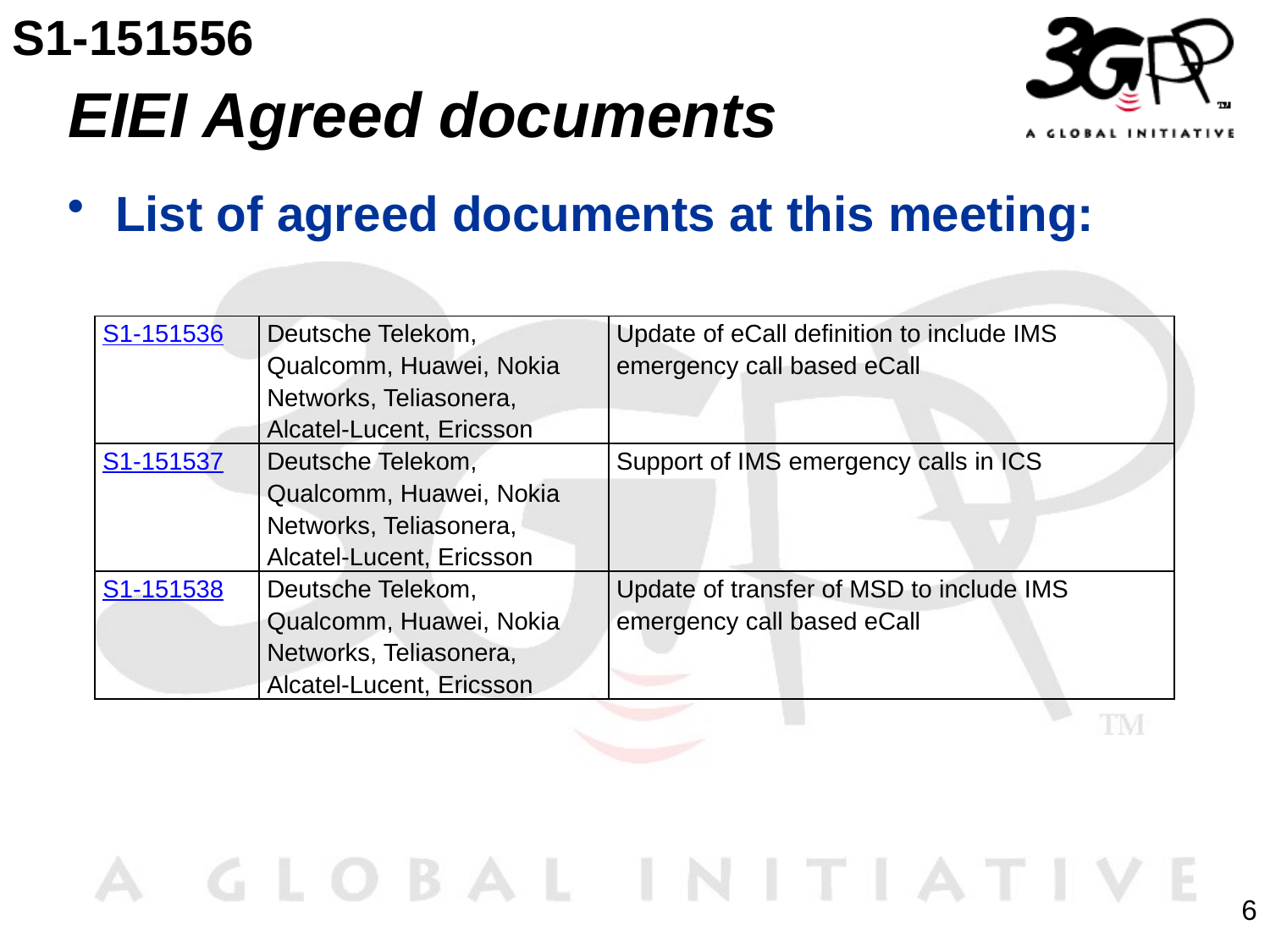

S1-151556
# EIEI Agreed documents
List of agreed documents at this meeting:

| S1-151536 | Deutsche Telekom, Qualcomm, Huawei, Nokia Networks, Teliasonera, Alcatel-Lucent, Ericsson | Update of eCall definition to include IMS emergency call based eCall |
| --- | --- | --- |
| S1-151537 | Deutsche Telekom, Qualcomm, Huawei, Nokia Networks, Teliasonera, Alcatel-Lucent, Ericsson | Support of IMS emergency calls in ICS |
| S1-151538 | Deutsche Telekom, Qualcomm, Huawei, Nokia Networks, Teliasonera, Alcatel-Lucent, Ericsson | Update of transfer of MSD to include IMS emergency call based eCall |
6